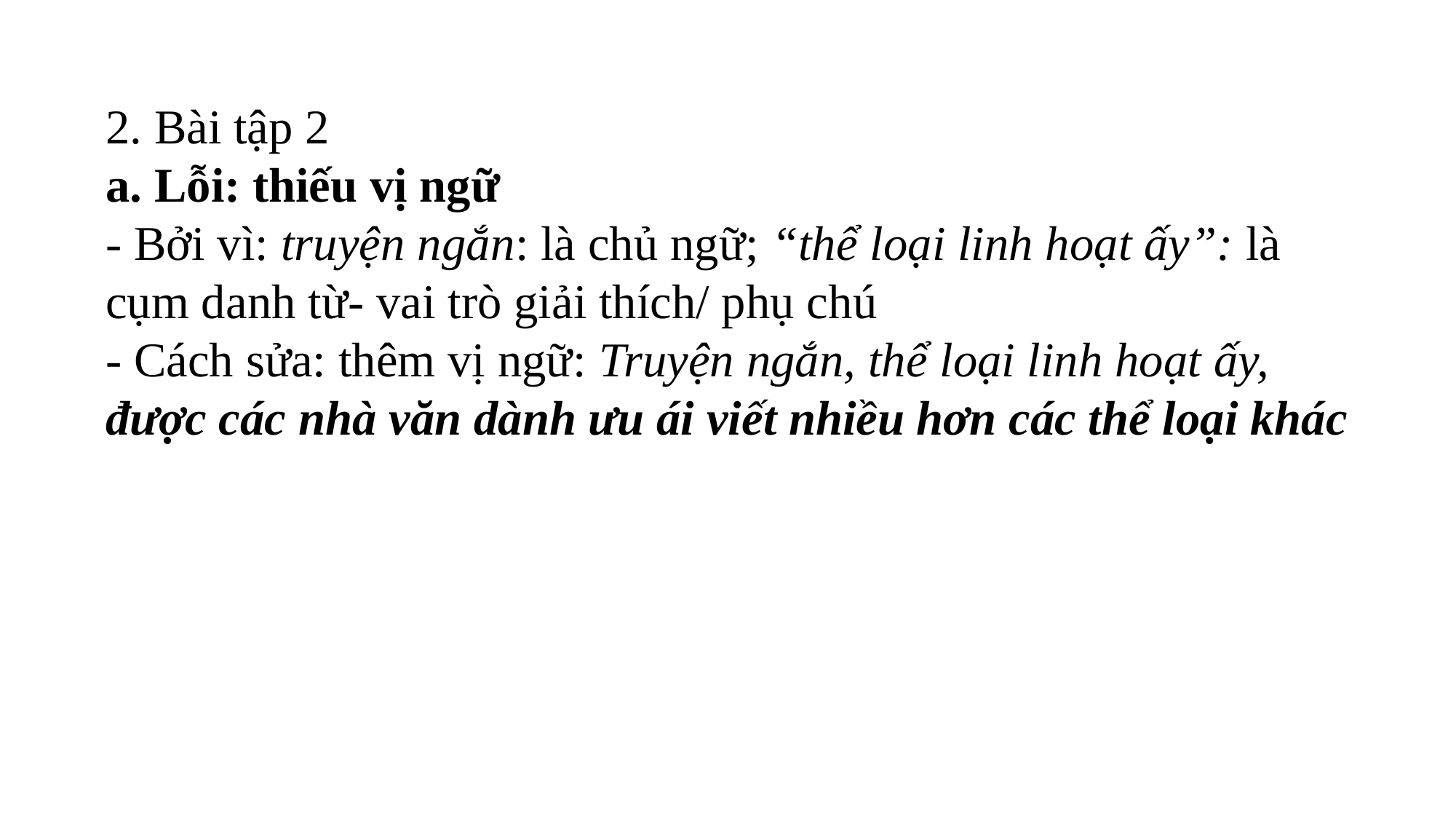

2. Bài tập 2
a. Lỗi: thiếu vị ngữ
- Bởi vì: truyện ngắn: là chủ ngữ; “thể loại linh hoạt ấy”: là cụm danh từ- vai trò giải thích/ phụ chú
- Cách sửa: thêm vị ngữ: Truyện ngắn, thể loại linh hoạt ấy, được các nhà văn dành ưu ái viết nhiều hơn các thể loại khác